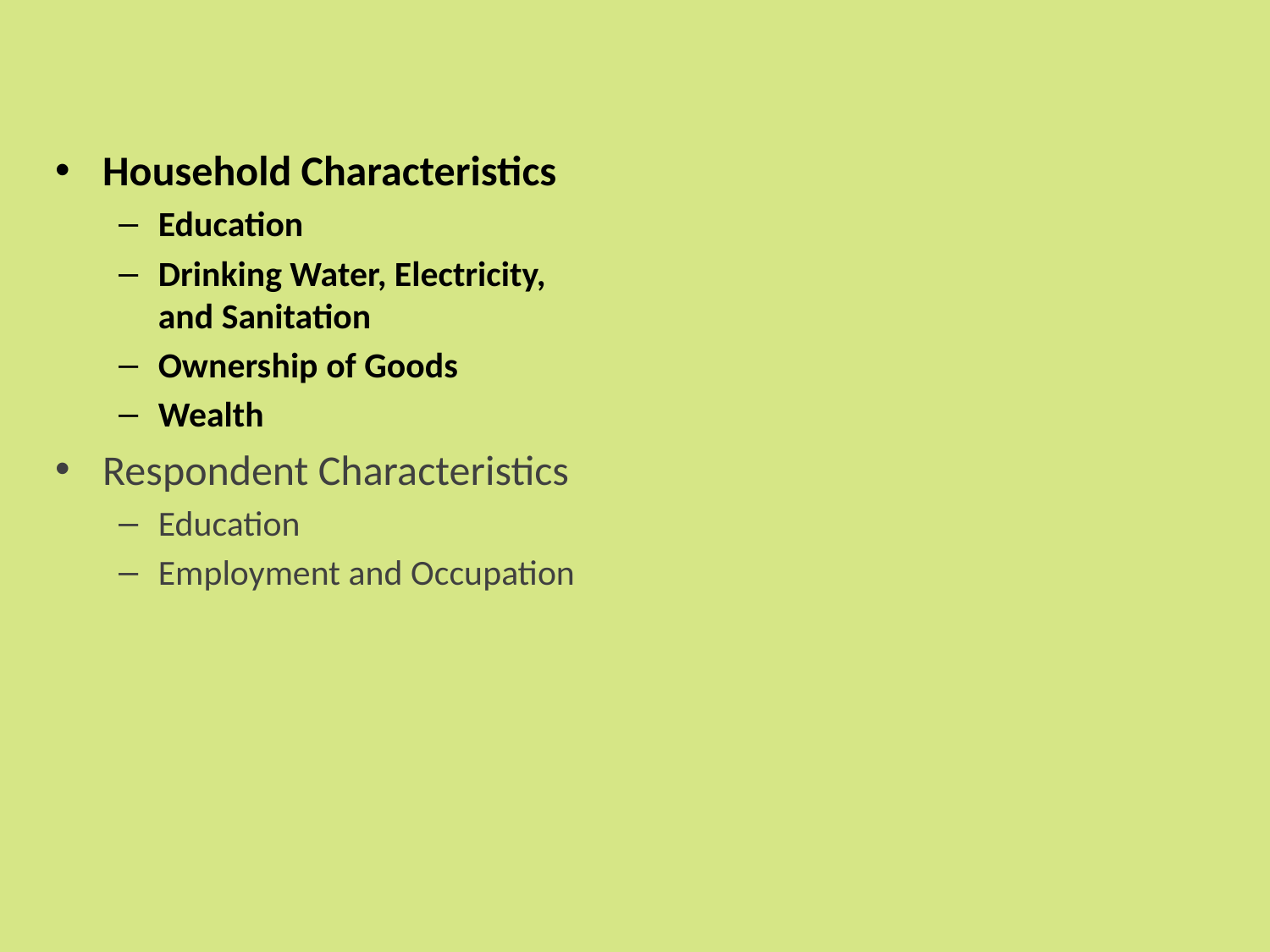

Household Characteristics
Education
Drinking Water, Electricity, and Sanitation
Ownership of Goods
Wealth
Respondent Characteristics
Education
Employment and Occupation